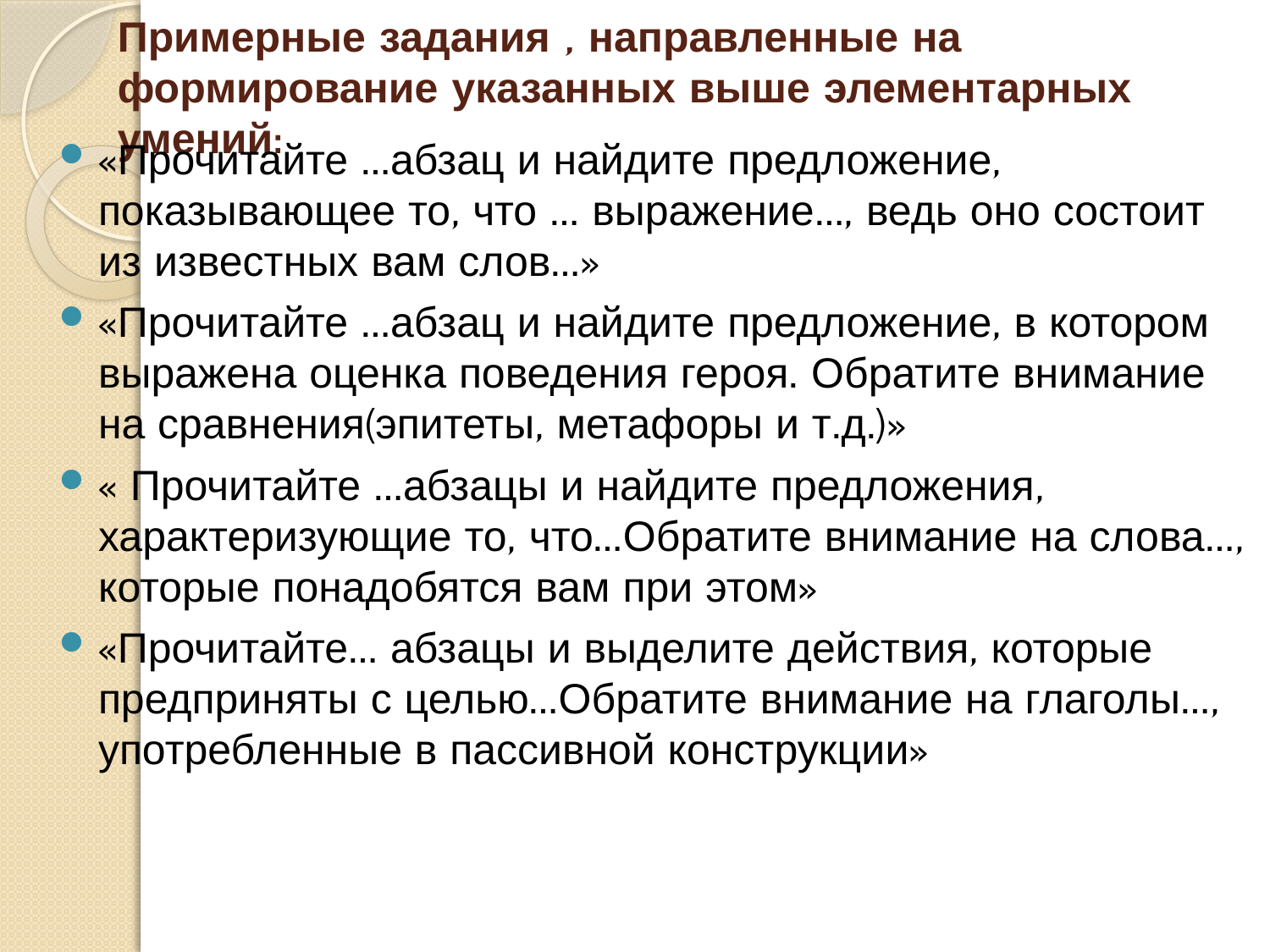

# Примерные задания , направленные на формирование указанных выше элементарных умений:
«Прочитайте …абзац и найдите предложение, показывающее то, что … выражение…, ведь оно состоит из известных вам слов…»
«Прочитайте …абзац и найдите предложение, в котором выражена оценка поведения героя. Обратите внимание на сравнения(эпитеты, метафоры и т.д.)»
« Прочитайте …абзацы и найдите предложения, характеризующие то, что…Обратите внимание на слова…, которые понадобятся вам при этом»
«Прочитайте… абзацы и выделите действия, которые предприняты с целью…Обратите внимание на глаголы…, употребленные в пассивной конструкции»